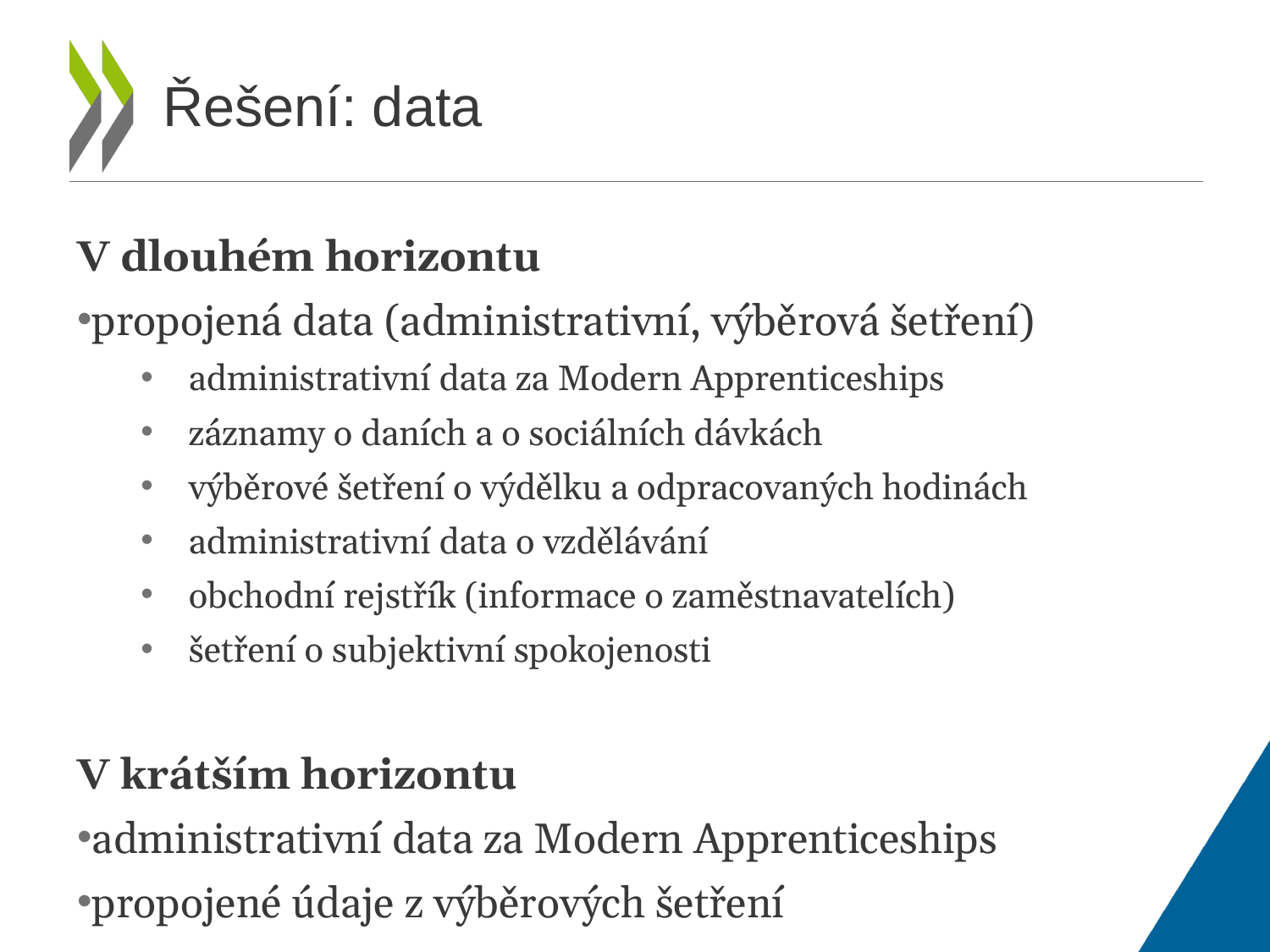

# Řešení: data
V dlouhém horizontu
propojená data (administrativní, výběrová šetření)
administrativní data za Modern Apprenticeships
záznamy o daních a o sociálních dávkách
výběrové šetření o výdělku a odpracovaných hodinách
administrativní data o vzdělávání
obchodní rejstřík (informace o zaměstnavatelích)
šetření o subjektivní spokojenosti

V krátším horizontu
administrativní data za Modern Apprenticeships
propojené údaje z výběrových šetření